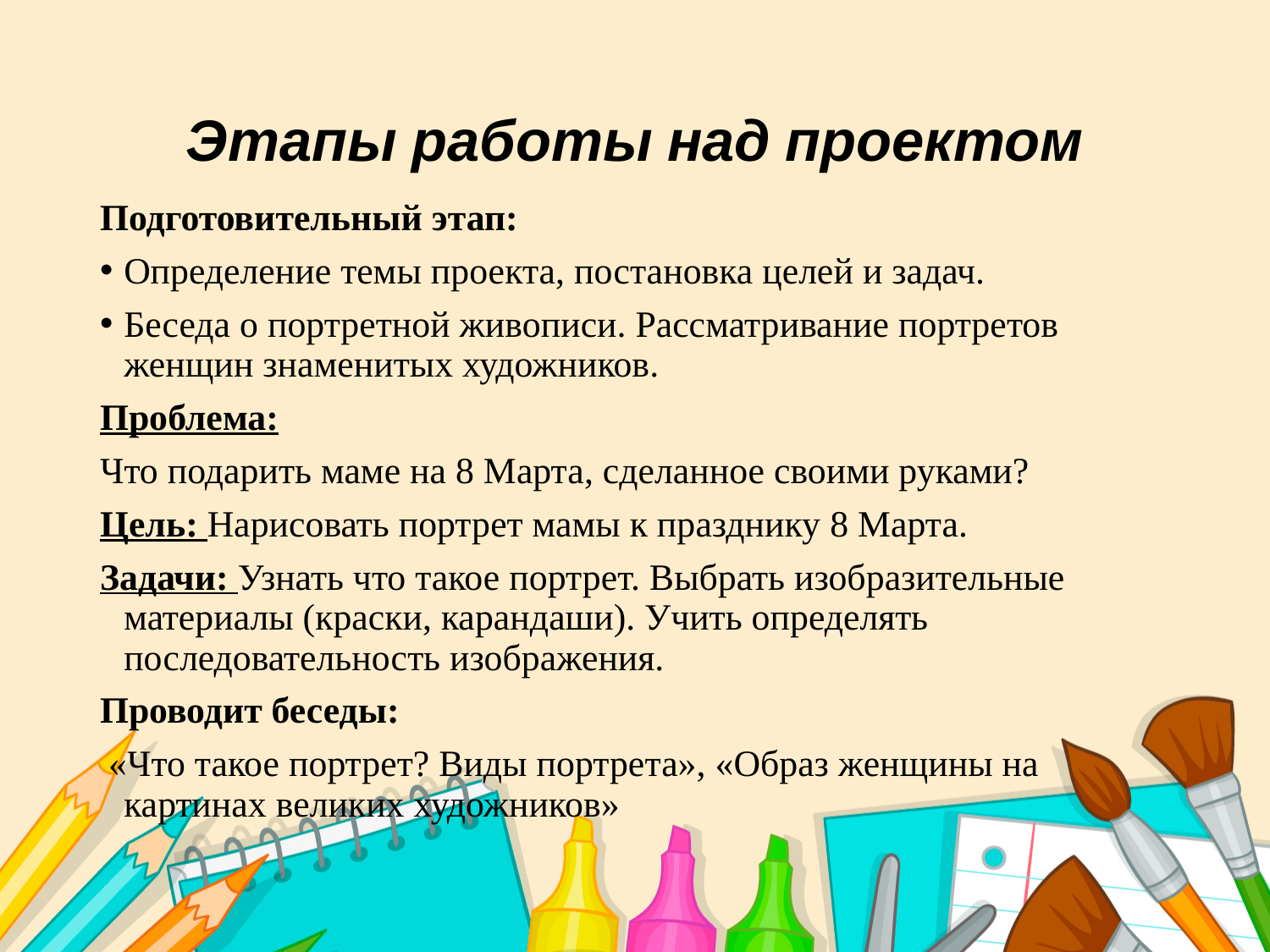

# Этапы работы над проектом
Подготовительный этап:
Определение темы проекта, постановка целей и задач.
Беседа о портретной живописи. Рассматривание портретов женщин знаменитых художников.
Проблема:
Что подарить маме на 8 Марта, сделанное своими руками?
Цель: Нарисовать портрет мамы к празднику 8 Марта.
Задачи: Узнать что такое портрет. Выбрать изобразительные материалы (краски, карандаши). Учить определять последовательность изображения.
Проводит беседы:
 «Что такое портрет? Виды портрета», «Образ женщины на картинах великих художников»